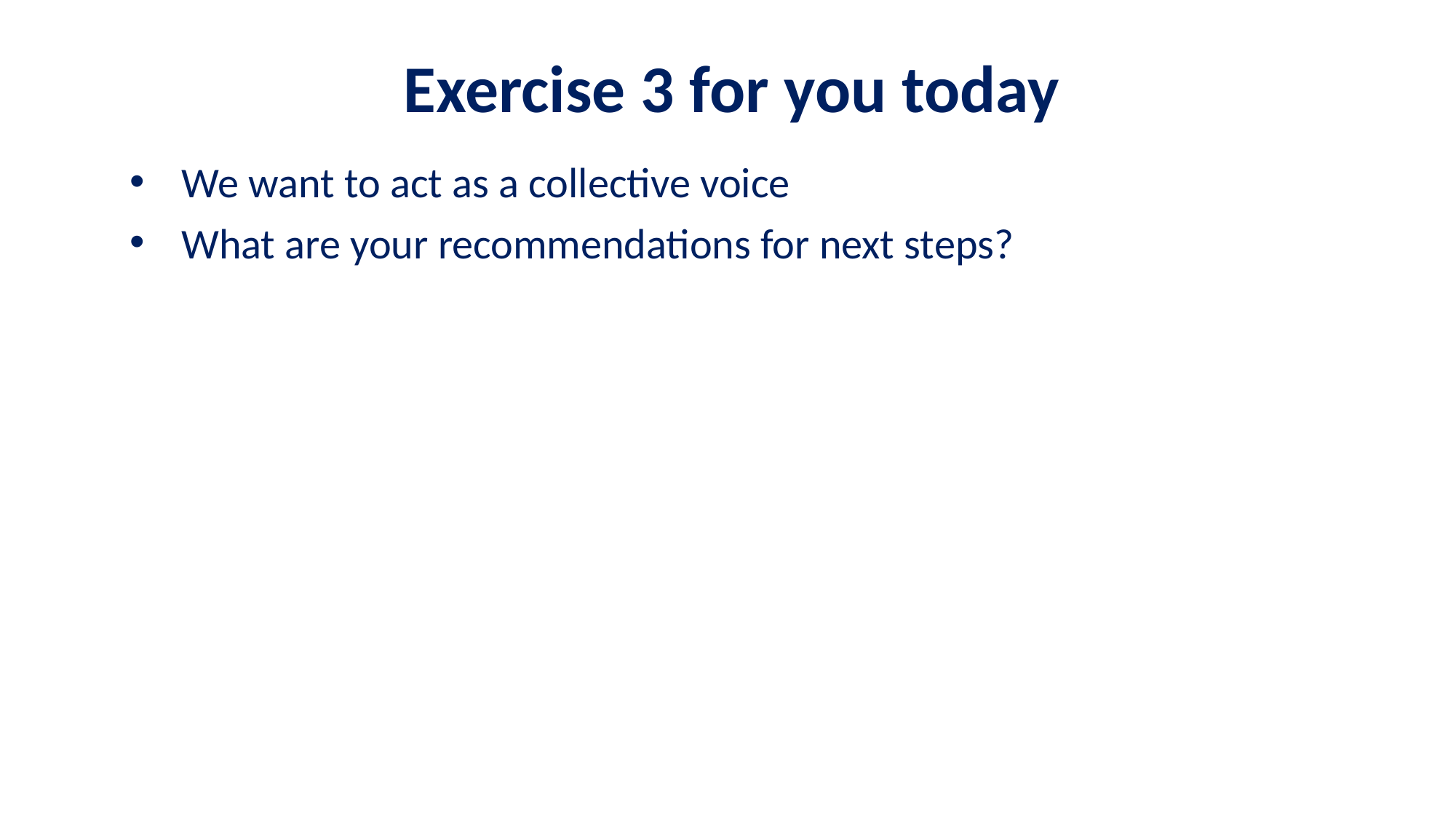

Exercise 3 for you today
We want to act as a collective voice
What are your recommendations for next steps?